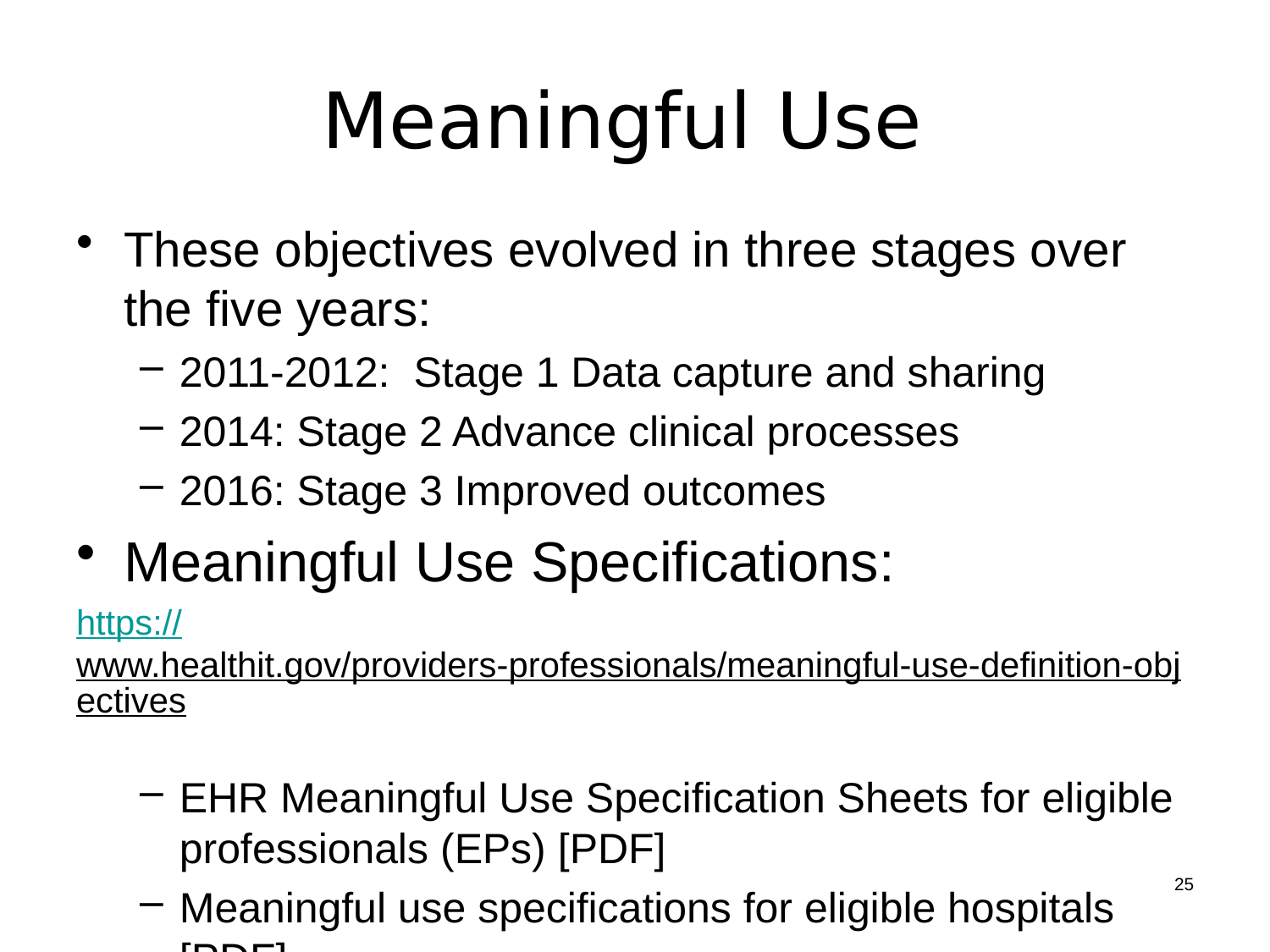

# Meaningful Use
These objectives evolved in three stages over the five years:
2011-2012:  Stage 1 Data capture and sharing
2014: Stage 2 Advance clinical processes
2016: Stage 3 Improved outcomes
Meaningful Use Specifications:
https://www.healthit.gov/providers-professionals/meaningful-use-definition-objectives
EHR Meaningful Use Specification Sheets for eligible professionals (EPs) [PDF]
Meaningful use specifications for eligible hospitals [PDF]

25